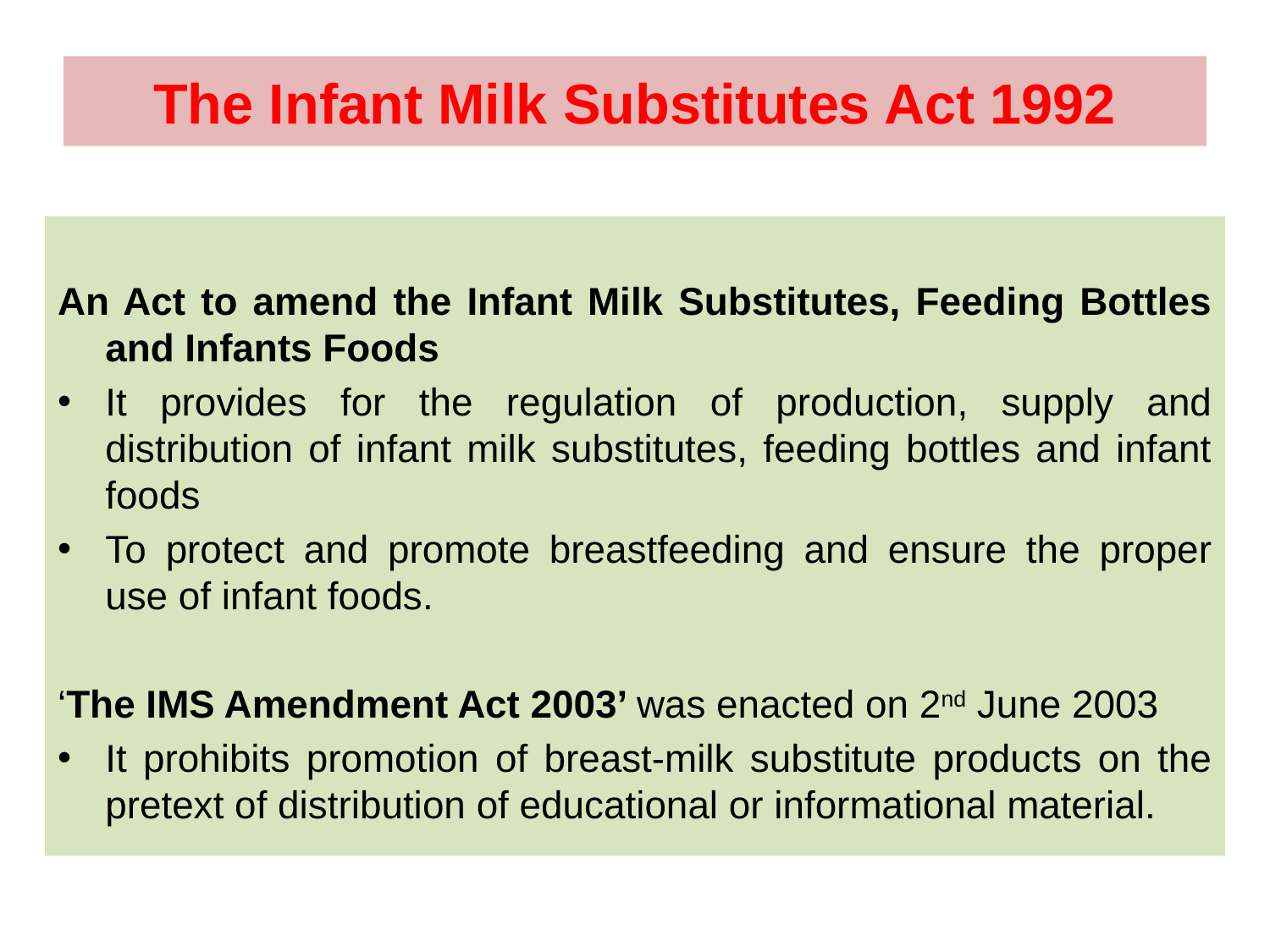

# The Infant Milk Substitutes Act 1992

An Act to amend the Infant Milk Substitutes, Feeding Bottles and Infants Foods
It provides for the regulation of production, supply and distribution of infant milk substitutes, feeding bottles and infant foods
To protect and promote breastfeeding and ensure the proper use of infant foods.

‘The IMS Amendment Act 2003’ was enacted on 2nd June 2003
It prohibits promotion of breast-milk substitute products on the pretext of distribution of educational or informational material.